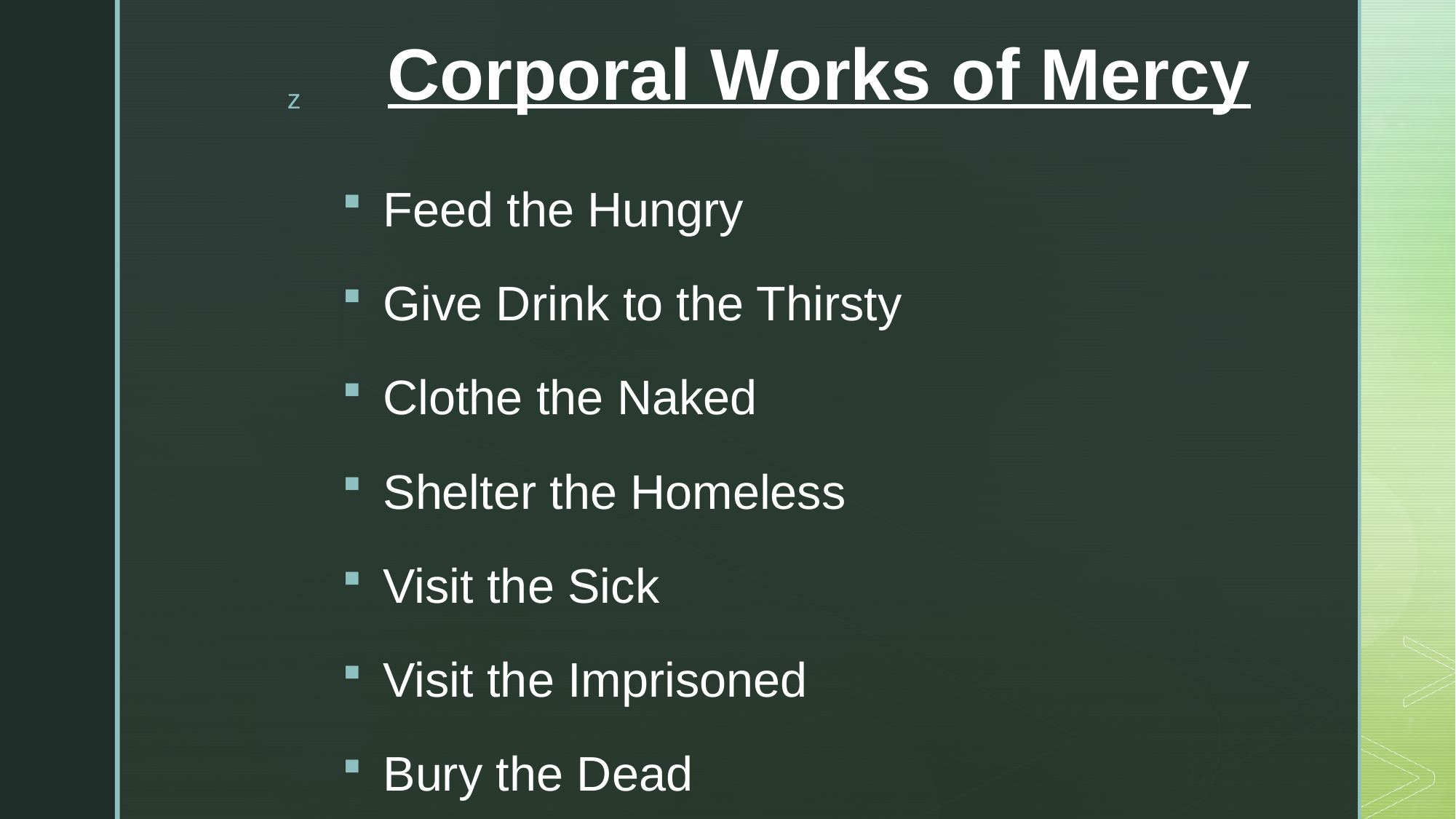

# Corporal Works of Mercy
Feed the Hungry
Give Drink to the Thirsty
Clothe the Naked
Shelter the Homeless
Visit the Sick
Visit the Imprisoned
Bury the Dead